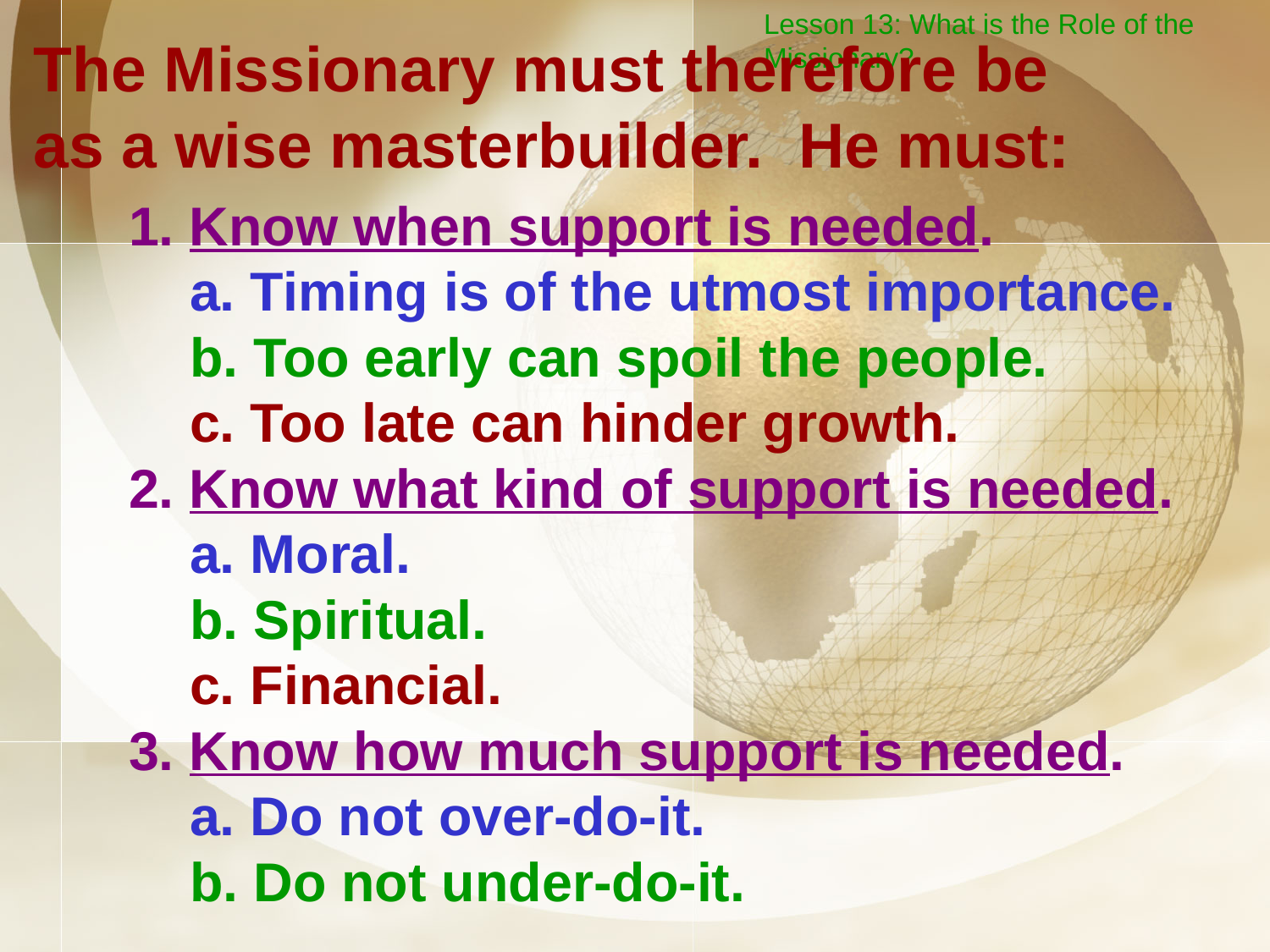

Lesson 13: What is the Role of the Missionary?
The Missionary must therefore be as a wise masterbuilder.  He must:
1. Know when support is needed.
    a. Timing is of the utmost importance.
    b. Too early can spoil the people.
    c. Too late can hinder growth.
2. Know what kind of support is needed.
    a. Moral.
    b. Spiritual.
    c. Financial.
3. Know how much support is needed.
    a. Do not over-do-it.
    b. Do not under-do-it.